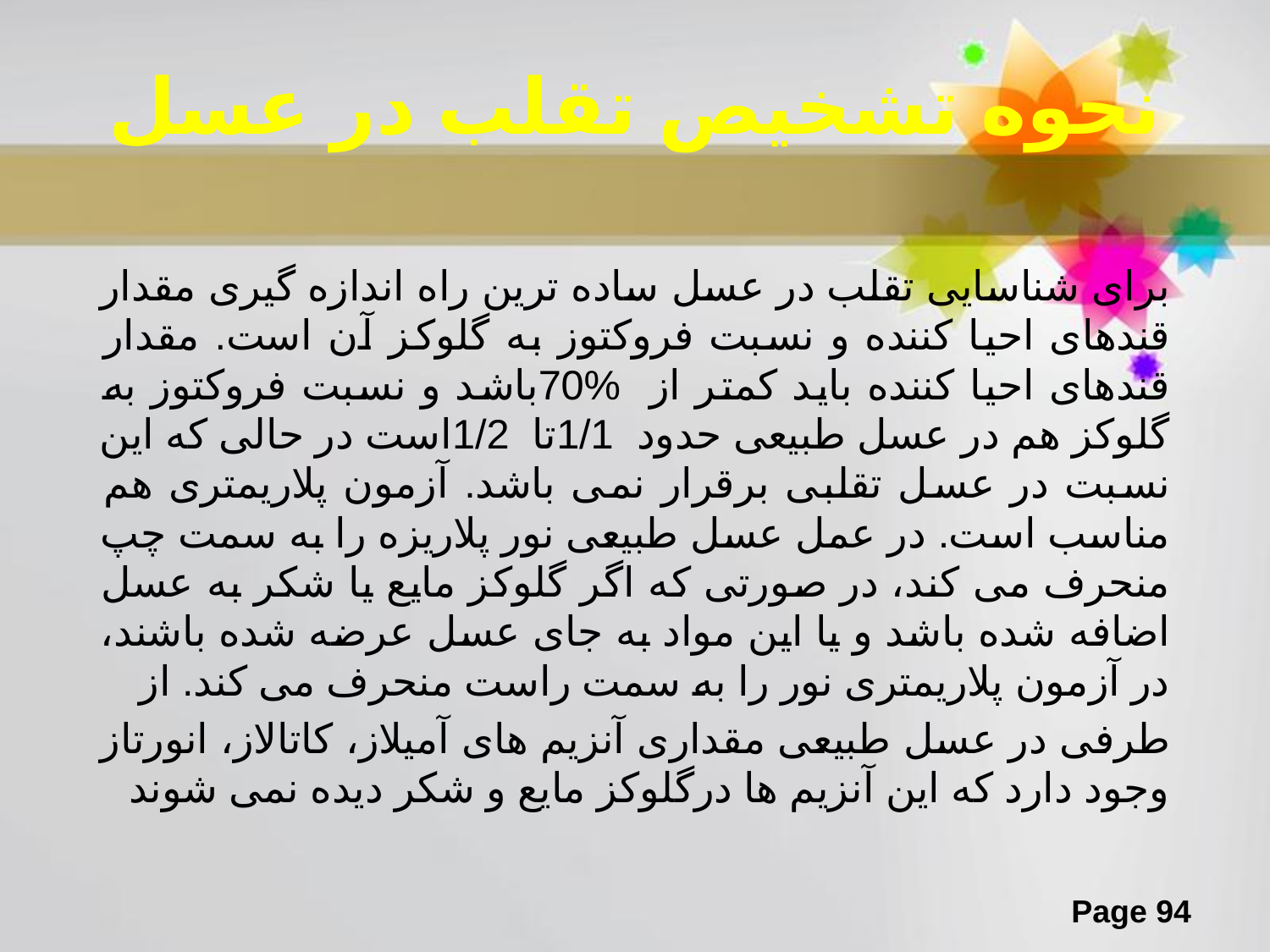

# نحوه تشخیص تقلب در عسل
برای شناسایی تقلب در عسل ساده ترین راه اندازه گیری مقدار قندهای احیا کننده و نسبت فروکتوز به گلوکز آن است. مقدار قندهای احیا کننده باید کمتر از  %70باشد و نسبت فروکتوز به گلوکز هم در عسل طبیعی حدود  1/1تا  1/2است در حالی که این نسبت در عسل تقلبی برقرار نمی باشد. آزمون پلاریمتری هم مناسب است. در عمل عسل طبیعی نور پلاریزه را به سمت چپ منحرف می کند، در صورتی که اگر گلوکز مایع یا شکر به عسل اضافه شده باشد و یا این مواد به جای عسل عرضه شده باشند، در آزمون پلاریمتری نور را به سمت راست منحرف می کند. از
طرفی در عسل طبیعی مقداری آنزیم های آمیلاز، کاتالاز، انورتاز وجود دارد که این آنزیم ها درگلوکز مایع و شکر دیده نمی شوند